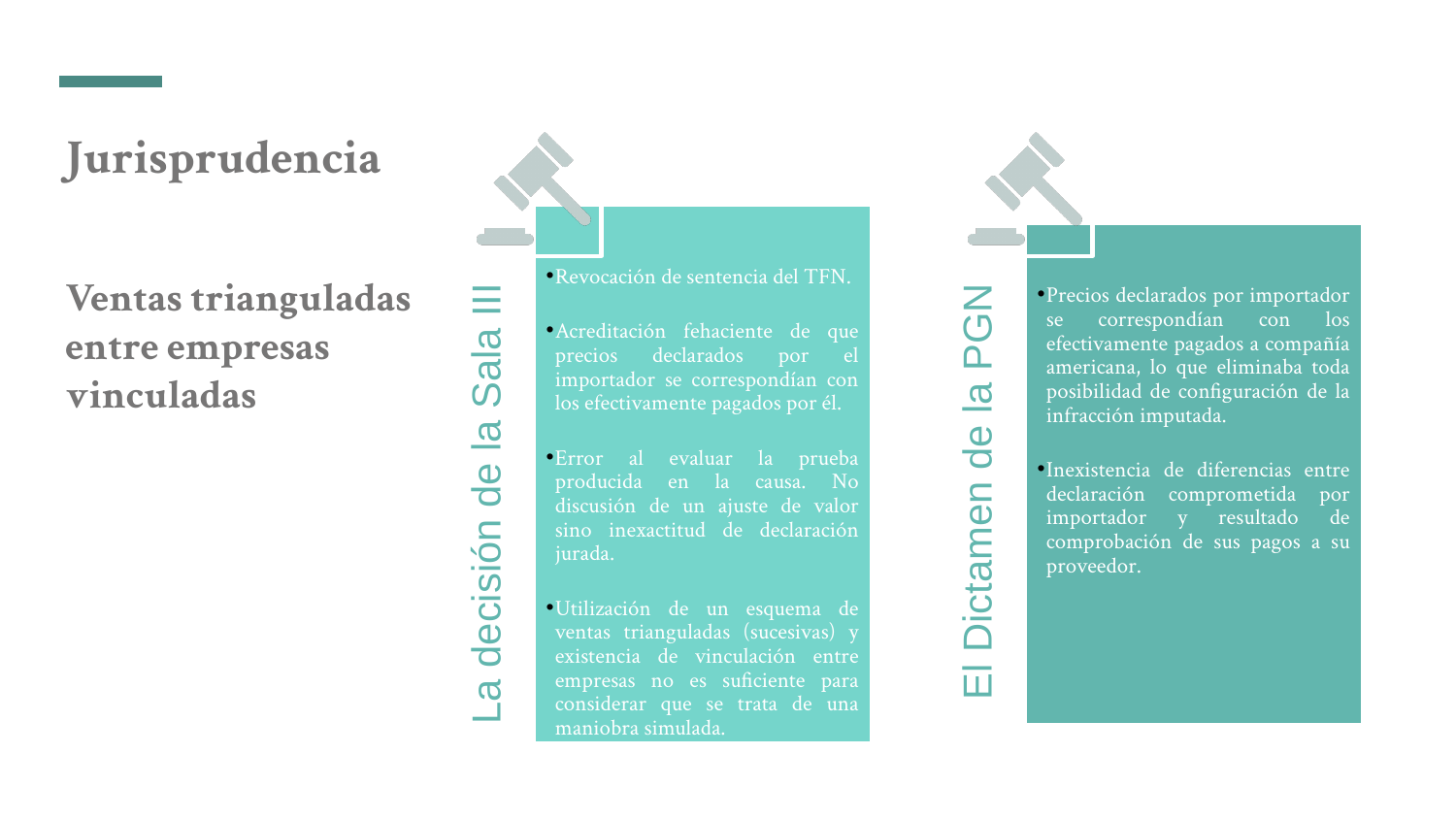

# Jurisprudencia Ventas trianguladas entre empresas vinculadas
La decisión de la Sala III
Revocación de sentencia del TFN.

Acreditación fehaciente de que precios declarados por el importador se correspondían con los efectivamente pagados por él.

Error al evaluar la prueba producida en la causa. No discusión de un ajuste de valor sino inexactitud de declaración jurada.

Utilización de un esquema de ventas trianguladas (sucesivas) y existencia de vinculación entre empresas no es suficiente para considerar que se trata de una maniobra simulada.
El Dictamen de la PGN
Precios declarados por importador se correspondían con los efectivamente pagados a compañía americana, lo que eliminaba toda posibilidad de configuración de la infracción imputada.

Inexistencia de diferencias entre declaración comprometida por importador y resultado de comprobación de sus pagos a su proveedor.